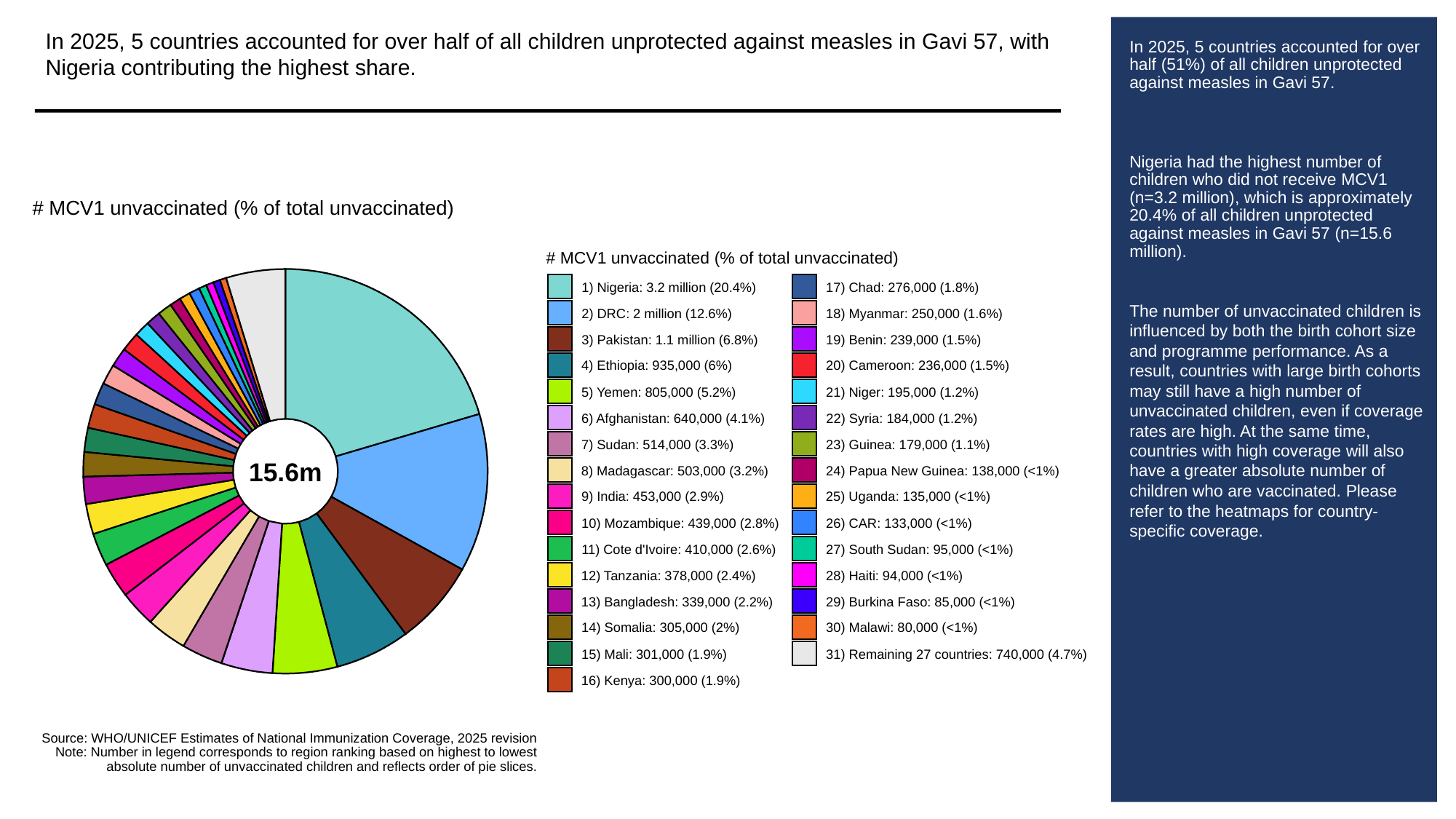

In 2025, 5 countries accounted for over half of all children unprotected against measles in Gavi 57, with Nigeria contributing the highest share.
# In 2025, 5 countries accounted for over half (51%) of all children unprotected against measles in Gavi 57.

Nigeria had the highest number of children who did not receive MCV1 (n=3.2 million), which is approximately 20.4% of all children unprotected against measles in Gavi 57 (n=15.6 million).

The number of unvaccinated children is influenced by both the birth cohort size and programme performance. As a result, countries with large birth cohorts may still have a high number of unvaccinated children, even if coverage rates are high. At the same time, countries with high coverage will also have a greater absolute number of children who are vaccinated. Please refer to the heatmaps for country-specific coverage.

# MCV1 unvaccinated (% of total unvaccinated)
# MCV1 unvaccinated (% of total unvaccinated)

1) Nigeria: 3.2 million (20.4%)
17) Chad: 276,000 (1.8%)

2) DRC: 2 million (12.6%)
18) Myanmar: 250,000 (1.6%)

3) Pakistan: 1.1 million (6.8%)
19) Benin: 239,000 (1.5%)

4) Ethiopia: 935,000 (6%)
20) Cameroon: 236,000 (1.5%)

5) Yemen: 805,000 (5.2%)
21) Niger: 195,000 (1.2%)

6) Afghanistan: 640,000 (4.1%)
22) Syria: 184,000 (1.2%)

7) Sudan: 514,000 (3.3%)
23) Guinea: 179,000 (1.1%)

15.6m
8) Madagascar: 503,000 (3.2%)
24) Papua New Guinea: 138,000 (<1%)

9) India: 453,000 (2.9%)
25) Uganda: 135,000 (<1%)

10) Mozambique: 439,000 (2.8%)
26) CAR: 133,000 (<1%)

11) Cote d'Ivoire: 410,000 (2.6%)
27) South Sudan: 95,000 (<1%)

12) Tanzania: 378,000 (2.4%)
28) Haiti: 94,000 (<1%)

13) Bangladesh: 339,000 (2.2%)
29) Burkina Faso: 85,000 (<1%)

14) Somalia: 305,000 (2%)
30) Malawi: 80,000 (<1%)

15) Mali: 301,000 (1.9%)
31) Remaining 27 countries: 740,000 (4.7%)

16) Kenya: 300,000 (1.9%)
Source: WHO/UNICEF Estimates of National Immunization Coverage, 2025 revision
Note: Number in legend corresponds to region ranking based on highest to lowest
absolute number of unvaccinated children and reflects order of pie slices.